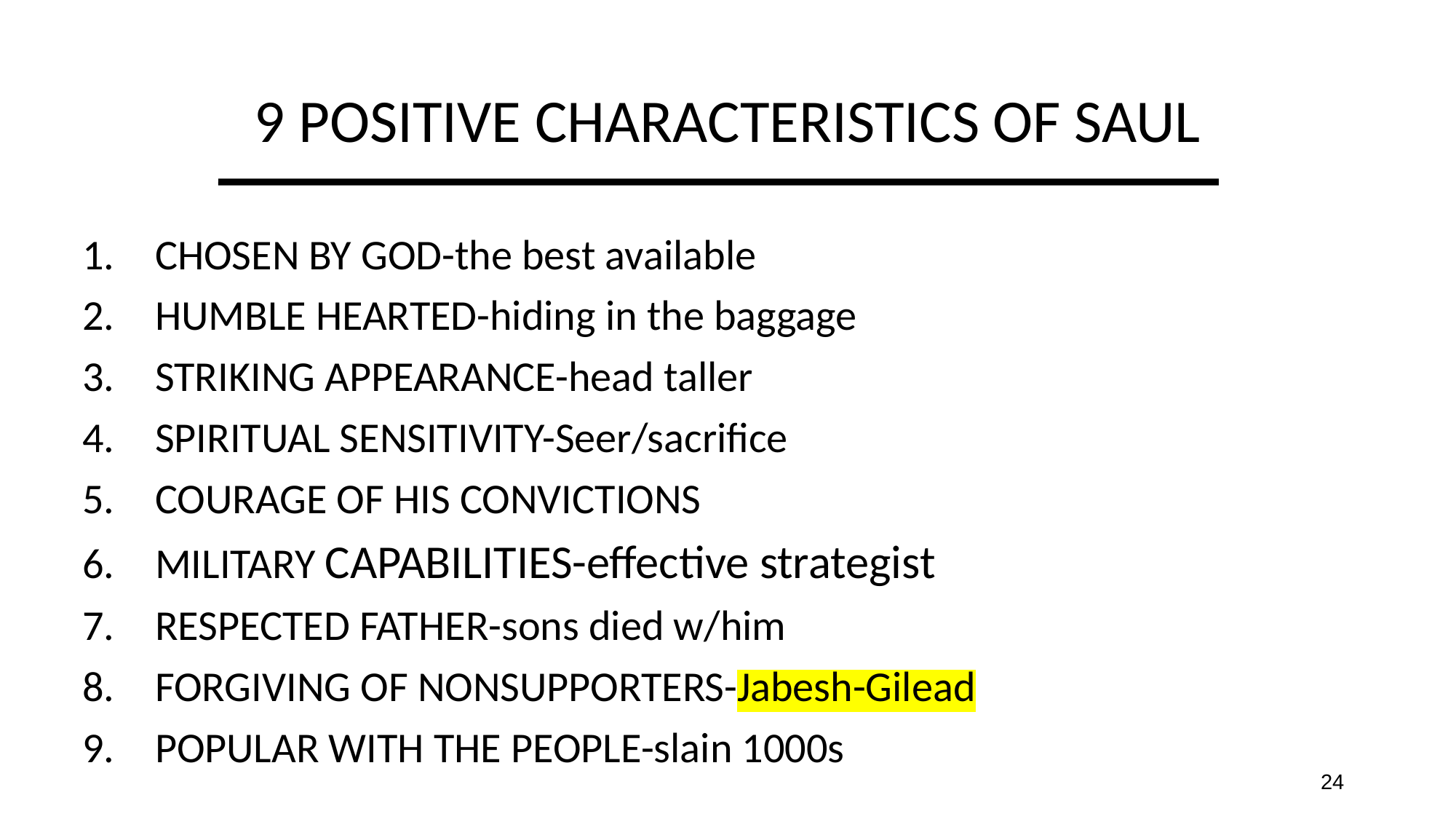

# 9 POSITIVE CHARACTERISTICS OF SAUL

CHOSEN BY GOD-the best available
HUMBLE HEARTED-hiding in the baggage
STRIKING APPEARANCE-head taller
SPIRITUAL SENSITIVITY-Seer/sacrifice
COURAGE OF HIS CONVICTIONS
MILITARY CAPABILITIES-effective strategist
RESPECTED FATHER-sons died w/him
FORGIVING OF NONSUPPORTERS-Jabesh-Gilead
POPULAR WITH THE PEOPLE-slain 1000s
24